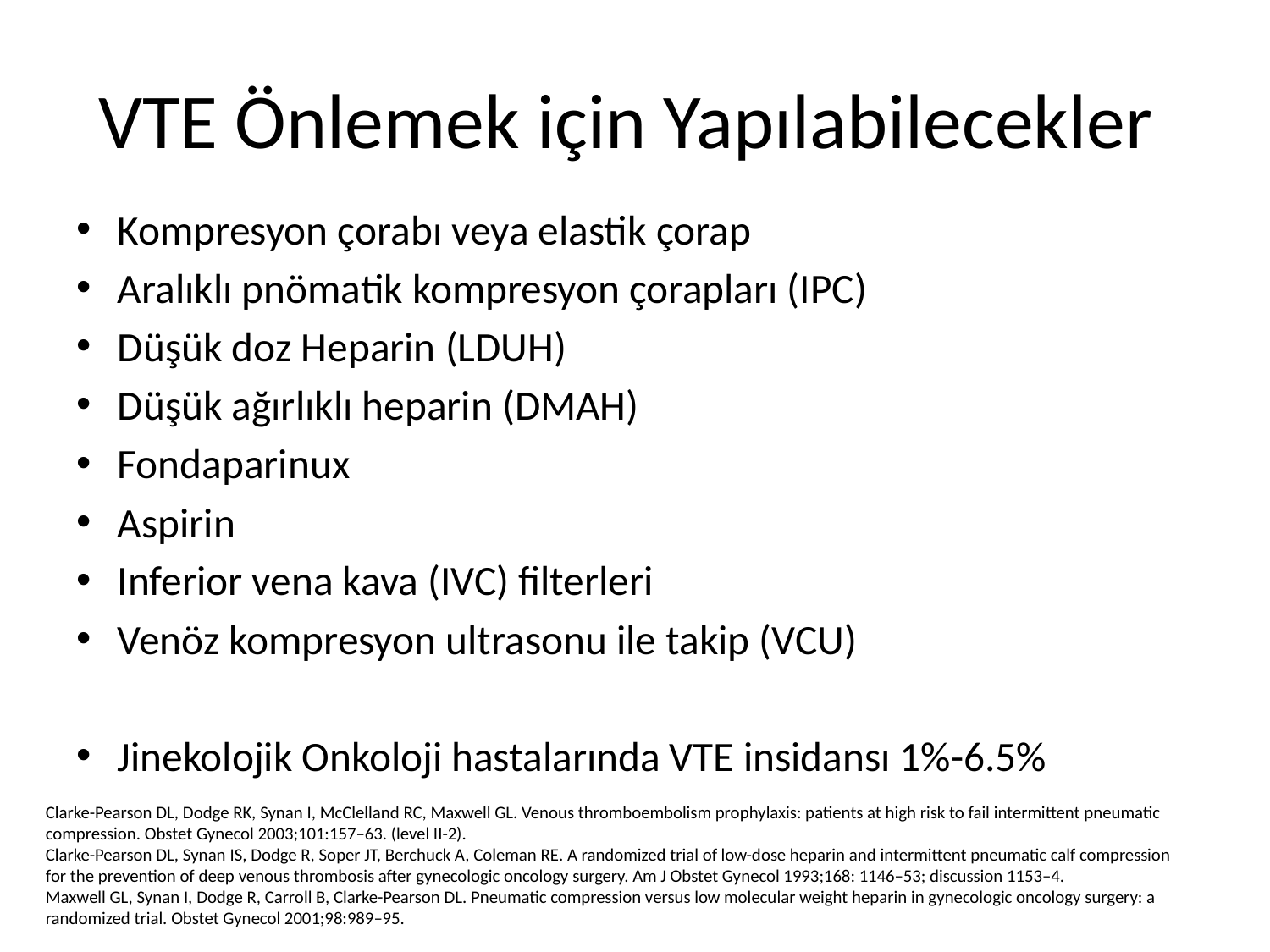

# VTE Önlemek için Yapılabilecekler
Kompresyon çorabı veya elastik çorap
Aralıklı pnömatik kompresyon çorapları (IPC)
Düşük doz Heparin (LDUH)
Düşük ağırlıklı heparin (DMAH)
Fondaparinux
Aspirin
Inferior vena kava (IVC) filterleri
Venöz kompresyon ultrasonu ile takip (VCU)

Jinekolojik Onkoloji hastalarında VTE insidansı 1%-6.5%
Clarke-Pearson DL, Dodge RK, Synan I, McClelland RC, Maxwell GL. Venous thromboembolism prophylaxis: patients at high risk to fail intermittent pneumatic compression. Obstet Gynecol 2003;101:157–63. (level II-2).
Clarke-Pearson DL, Synan IS, Dodge R, Soper JT, Berchuck A, Coleman RE. A randomized trial of low-dose heparin and intermittent pneumatic calf compression for the prevention of deep venous thrombosis after gynecologic oncology surgery. Am J Obstet Gynecol 1993;168: 1146–53; discussion 1153–4.
Maxwell GL, Synan I, Dodge R, Carroll B, Clarke-Pearson DL. Pneumatic compression versus low molecular weight heparin in gynecologic oncology surgery: a randomized trial. Obstet Gynecol 2001;98:989–95.